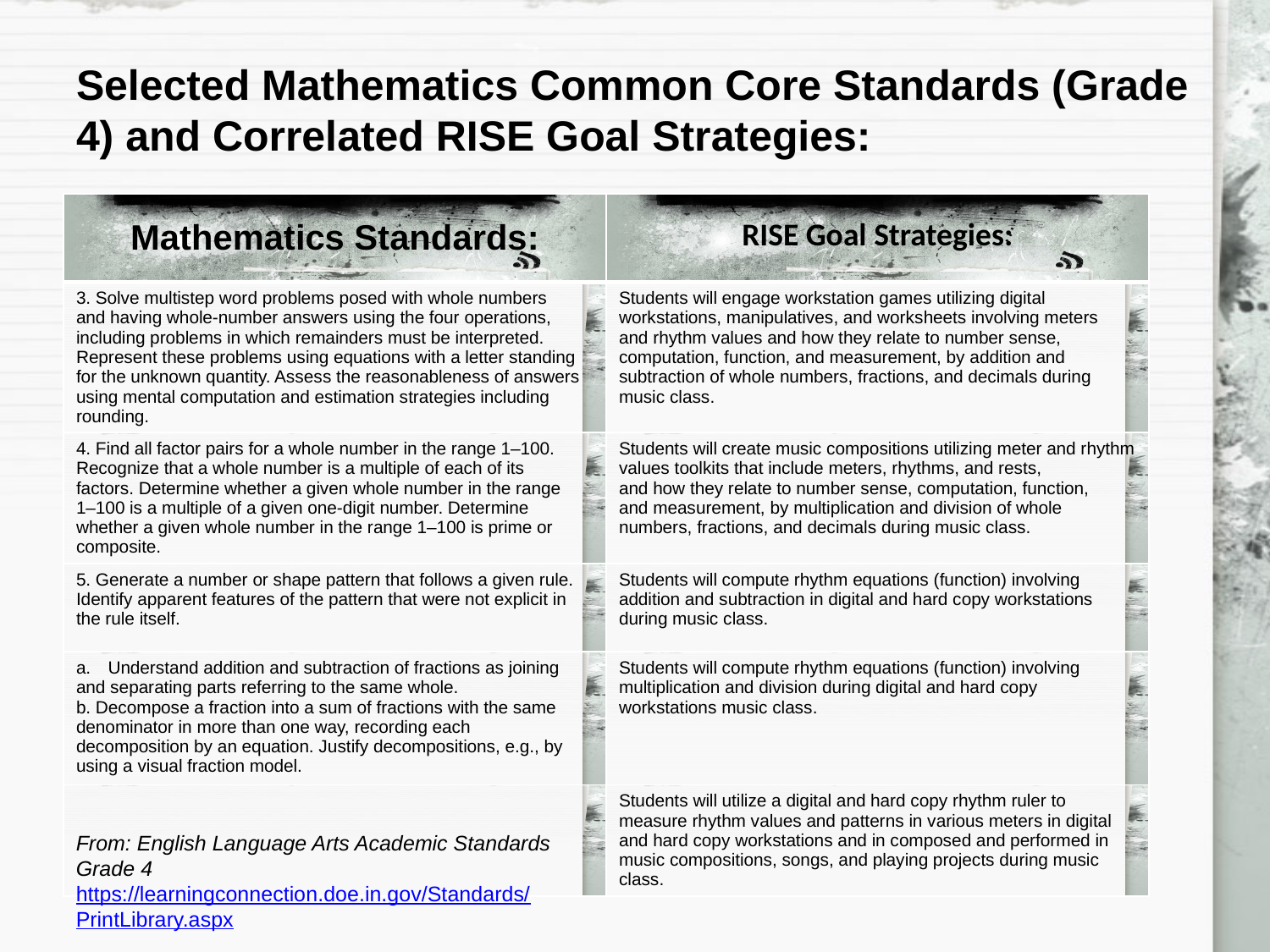

# Selected Mathematics Common Core Standards (Grade 4) and Correlated RISE Goal Strategies:

| Mathematics Standards: | RISE Goal Strategies: |
| --- | --- |
| 3. Solve multistep word problems posed with whole numbers and having whole-number answers using the four operations, including problems in which remainders must be interpreted. Represent these problems using equations with a letter standing for the unknown quantity. Assess the reasonableness of answers using mental computation and estimation strategies including rounding. | Students will engage workstation games utilizing digital workstations, manipulatives, and worksheets involving meters and rhythm values and how they relate to number sense, computation, function, and measurement, by addition and subtraction of whole numbers, fractions, and decimals during music class. |
| 4. Find all factor pairs for a whole number in the range 1–100. Recognize that a whole number is a multiple of each of its factors. Determine whether a given whole number in the range 1–100 is a multiple of a given one-digit number. Determine whether a given whole number in the range 1–100 is prime or composite. | Students will create music compositions utilizing meter and rhythm values toolkits that include meters, rhythms, and rests, and how they relate to number sense, computation, function, and measurement, by multiplication and division of whole numbers, fractions, and decimals during music class. |
| 5. Generate a number or shape pattern that follows a given rule. Identify apparent features of the pattern that were not explicit in the rule itself. | Students will compute rhythm equations (function) involving addition and subtraction in digital and hard copy workstations during music class. |
| Understand addition and subtraction of fractions as joining and separating parts referring to the same whole. b. Decompose a fraction into a sum of fractions with the same denominator in more than one way, recording each decomposition by an equation. Justify decompositions, e.g., by using a visual fraction model. | Students will compute rhythm equations (function) involving multiplication and division during digital and hard copy workstations music class. |
|  | Students will utilize a digital and hard copy rhythm ruler to measure rhythm values and patterns in various meters in digital and hard copy workstations and in composed and performed in music compositions, songs, and playing projects during music class. |
From: English Language Arts Academic Standards Grade 4 https://learningconnection.doe.in.gov/Standards/
PrintLibrary.aspx